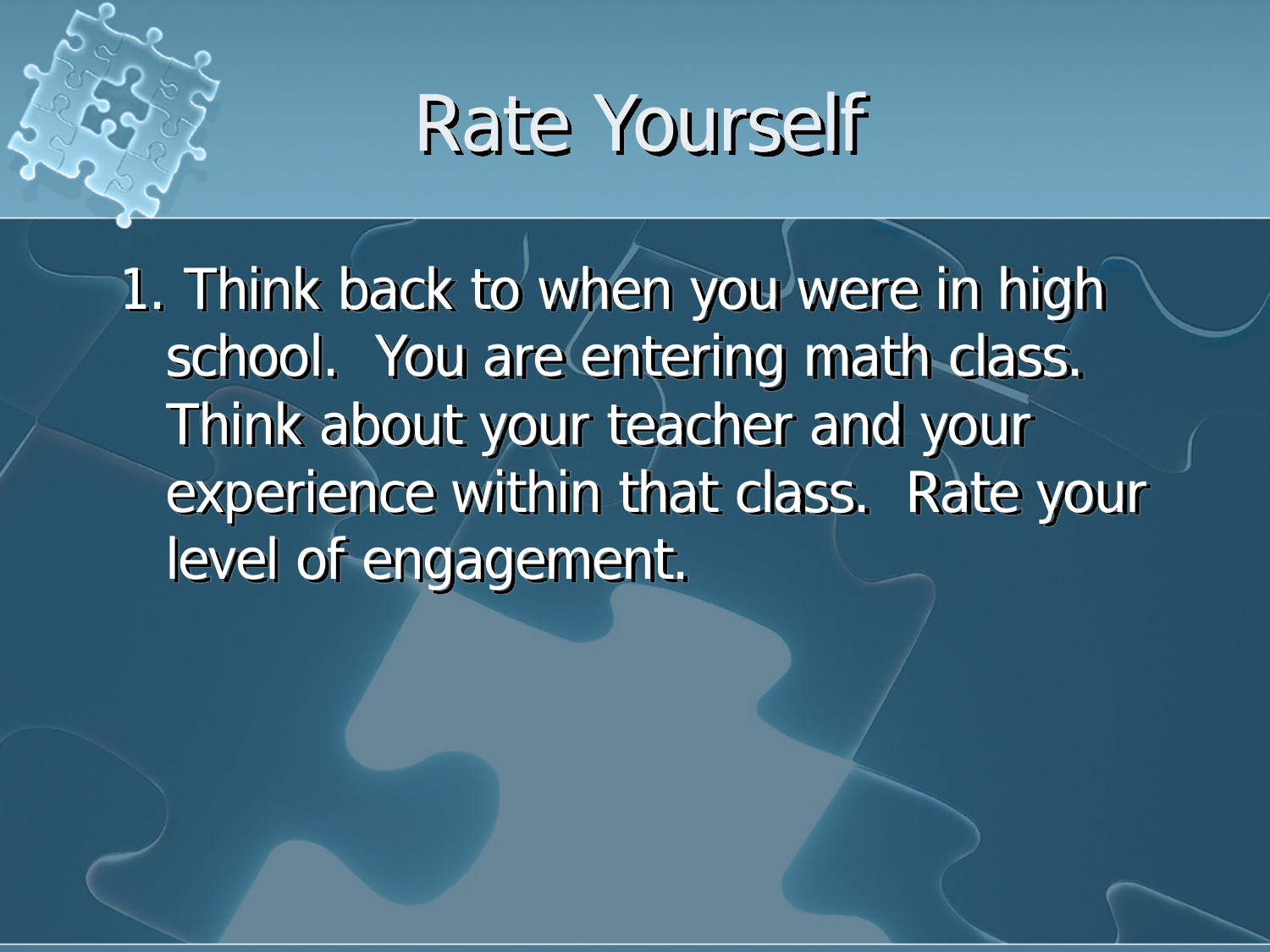

# Rate Yourself
1. Think back to when you were in high school.  You are entering math class. Think about your teacher and your experience within that class.  Rate your level of engagement.